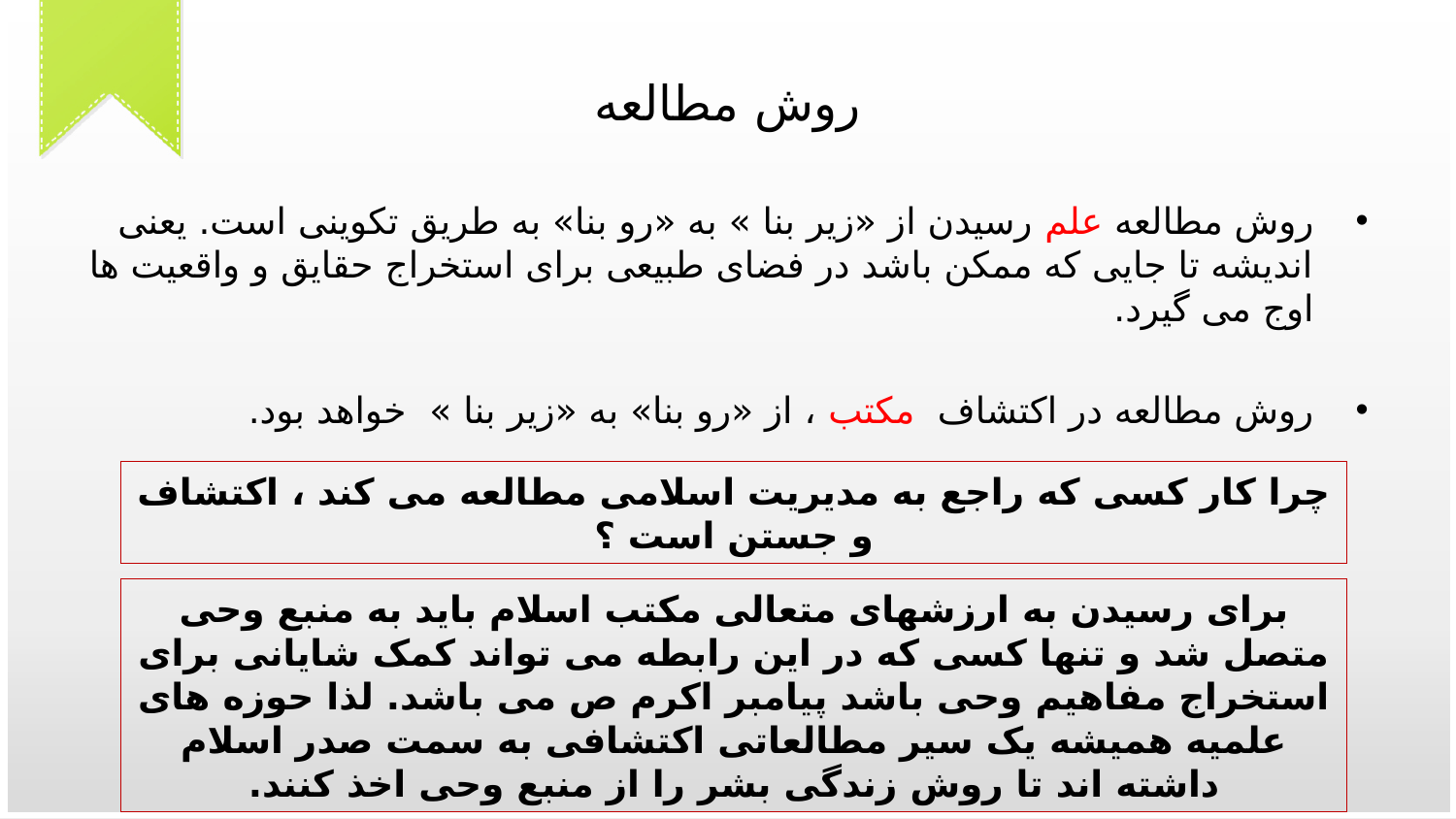

# روش مطالعه
روش مطالعه علم رسیدن از «زیر بنا » به «رو بنا» به طریق تکوینی است. یعنی اندیشه تا جایی که ممکن باشد در فضای طبیعی برای استخراج حقایق و واقعیت ها اوج می گیرد.

روش مطالعه در اکتشاف  مکتب ، از «رو بنا» به «زیر بنا »  خواهد بود.

چرا کار کسی که راجع به مدیریت اسلامی مطالعه می کند ، اکتشاف و جستن است ؟
برای رسیدن به ارزشهای متعالی مکتب اسلام باید به منبع وحی متصل شد و تنها کسی که در این رابطه می تواند کمک شایانی برای استخراج مفاهیم وحی باشد پیامبر اکرم ص می باشد. لذا حوزه های علمیه همیشه یک سیر مطالعاتی اکتشافی به سمت صدر اسلام داشته اند تا روش زندگی بشر را از منبع وحی اخذ کنند.